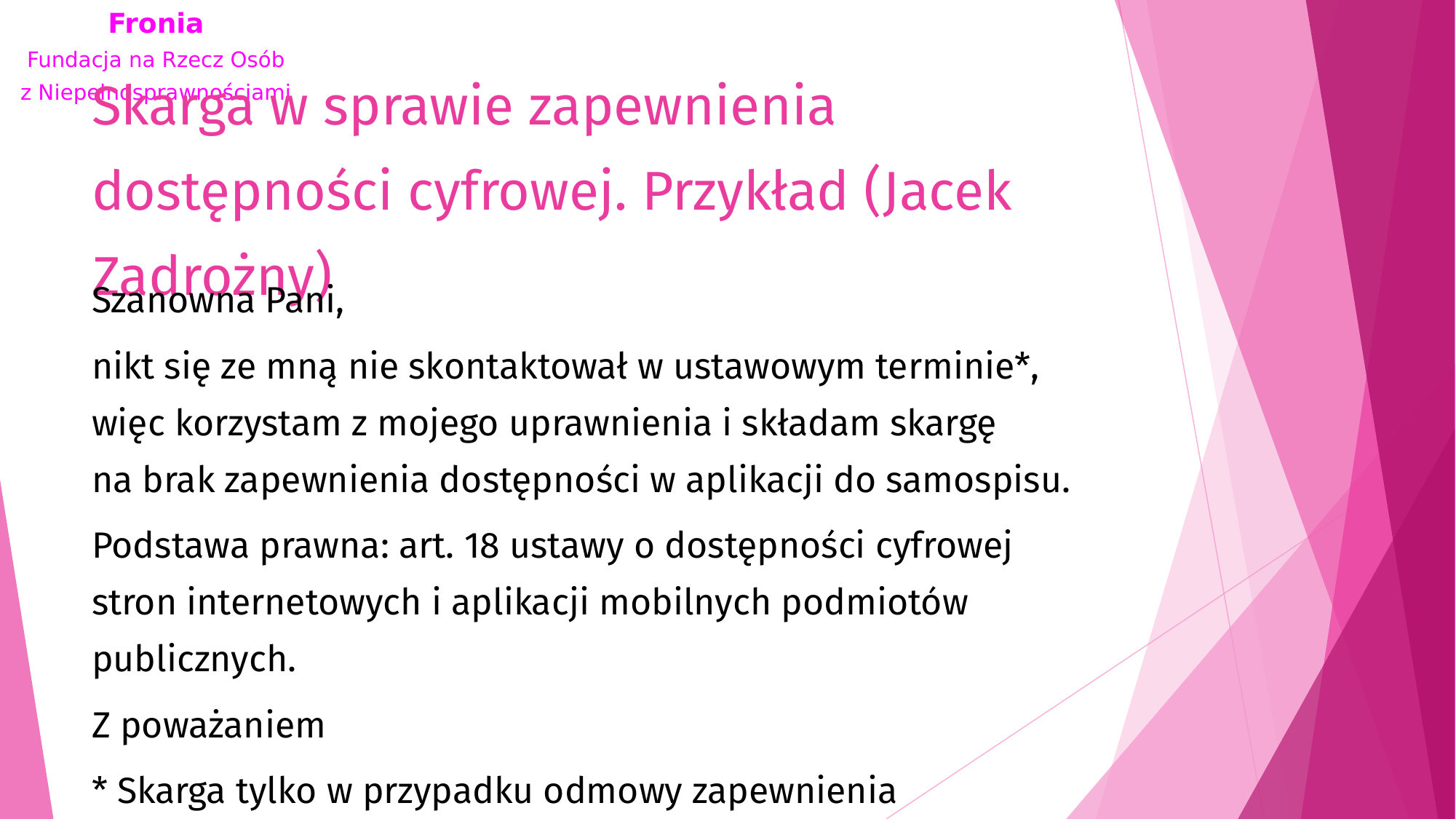

# Skarga w sprawie zapewnienia dostępności cyfrowej. Przykład (Jacek Zadrożny)
Szanowna Pani,
nikt się ze mną nie skontaktował w ustawowym terminie*, więc korzystam z mojego uprawnienia i składam skargę na brak zapewnienia dostępności w aplikacji do samospisu.
Podstawa prawna: art. 18 ustawy o dostępności cyfrowej stron internetowych i aplikacji mobilnych podmiotów publicznych.
Z poważaniem
* Skarga tylko w przypadku odmowy zapewnienia dostępności